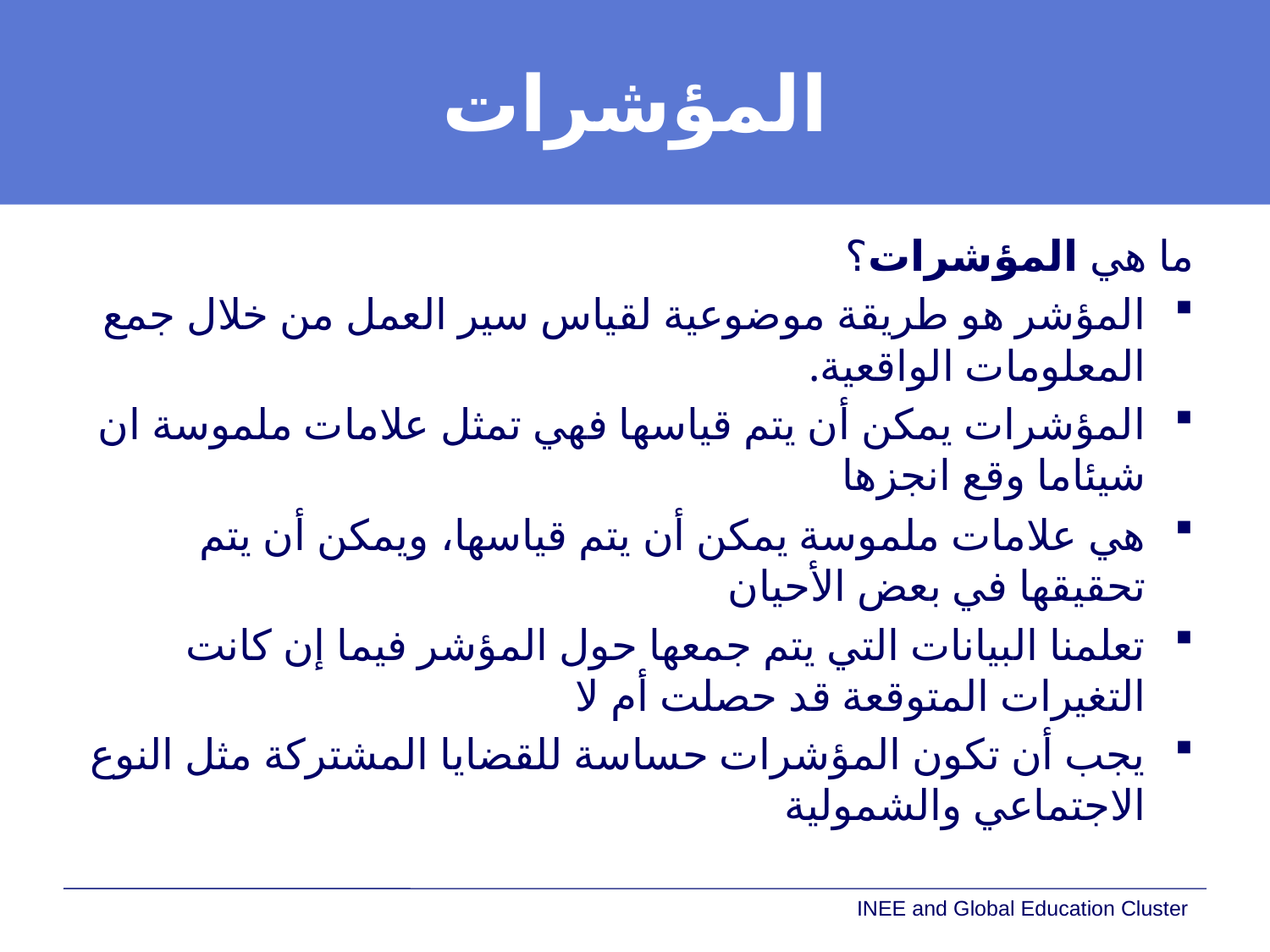

# المؤشرات
ما هي المؤشرات؟
المؤشر هو طريقة موضوعية لقياس سير العمل من خلال جمع المعلومات الواقعية.
المؤشرات يمكن أن يتم قياسها فهي تمثل علامات ملموسة ان شيئاما وقع انجزها
هي علامات ملموسة يمكن أن يتم قياسها، ويمكن أن يتم تحقيقها في بعض الأحيان
تعلمنا البيانات التي يتم جمعها حول المؤشر فيما إن كانت التغيرات المتوقعة قد حصلت أم لا
يجب أن تكون المؤشرات حساسة للقضايا المشتركة مثل النوع الاجتماعي والشمولية

INEE and Global Education Cluster